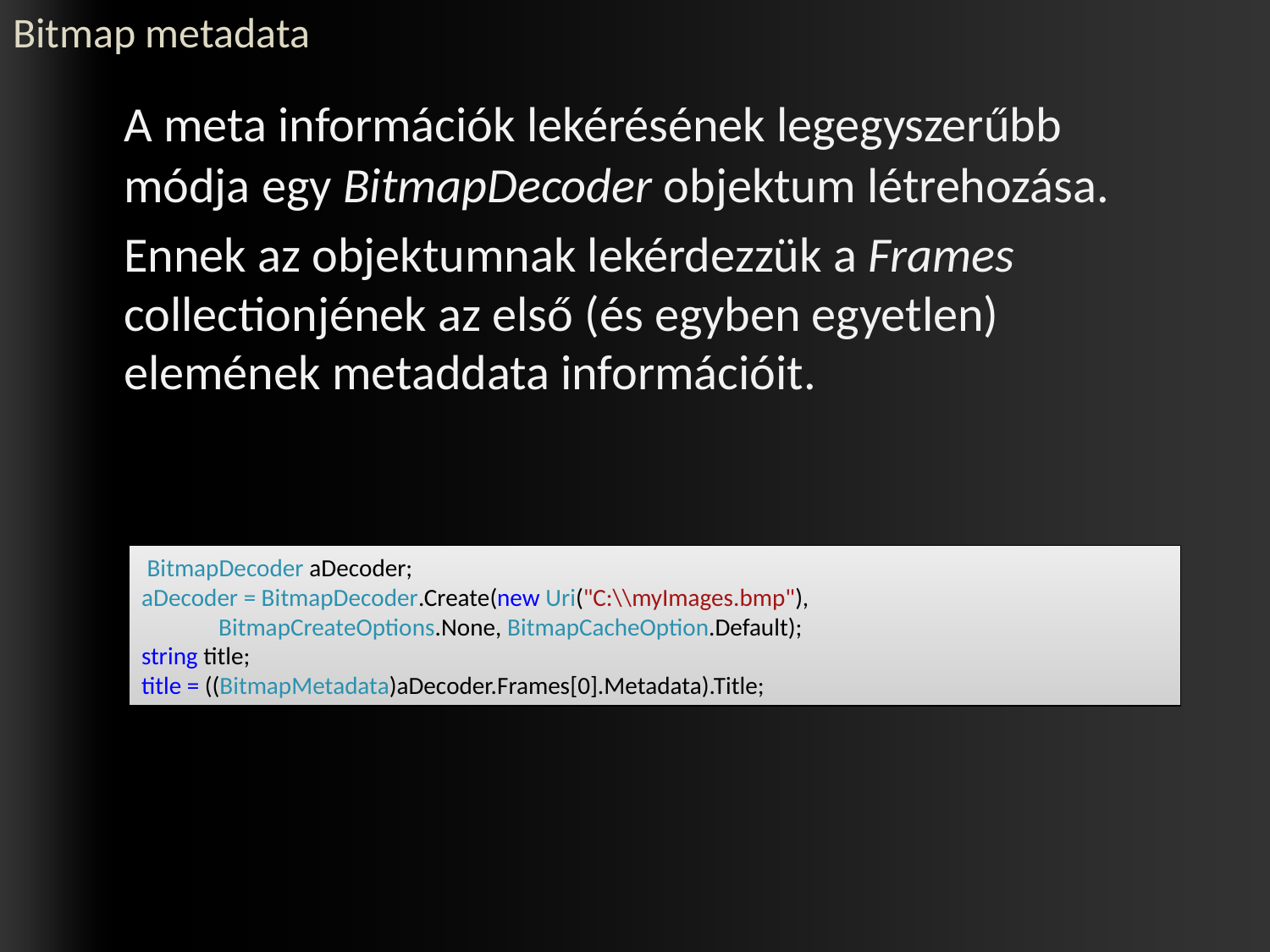

# Bitmap metadata
	A meta információk lekérésének legegyszerűbb módja egy BitmapDecoder objektum létrehozása.
	Ennek az objektumnak lekérdezzük a Frames collectionjének az első (és egyben egyetlen) elemének metaddata információit.
 BitmapDecoder aDecoder;
aDecoder = BitmapDecoder.Create(new Uri("C:\\myImages.bmp"),
              BitmapCreateOptions.None, BitmapCacheOption.Default);
string title;
title = ((BitmapMetadata)aDecoder.Frames[0].Metadata).Title;